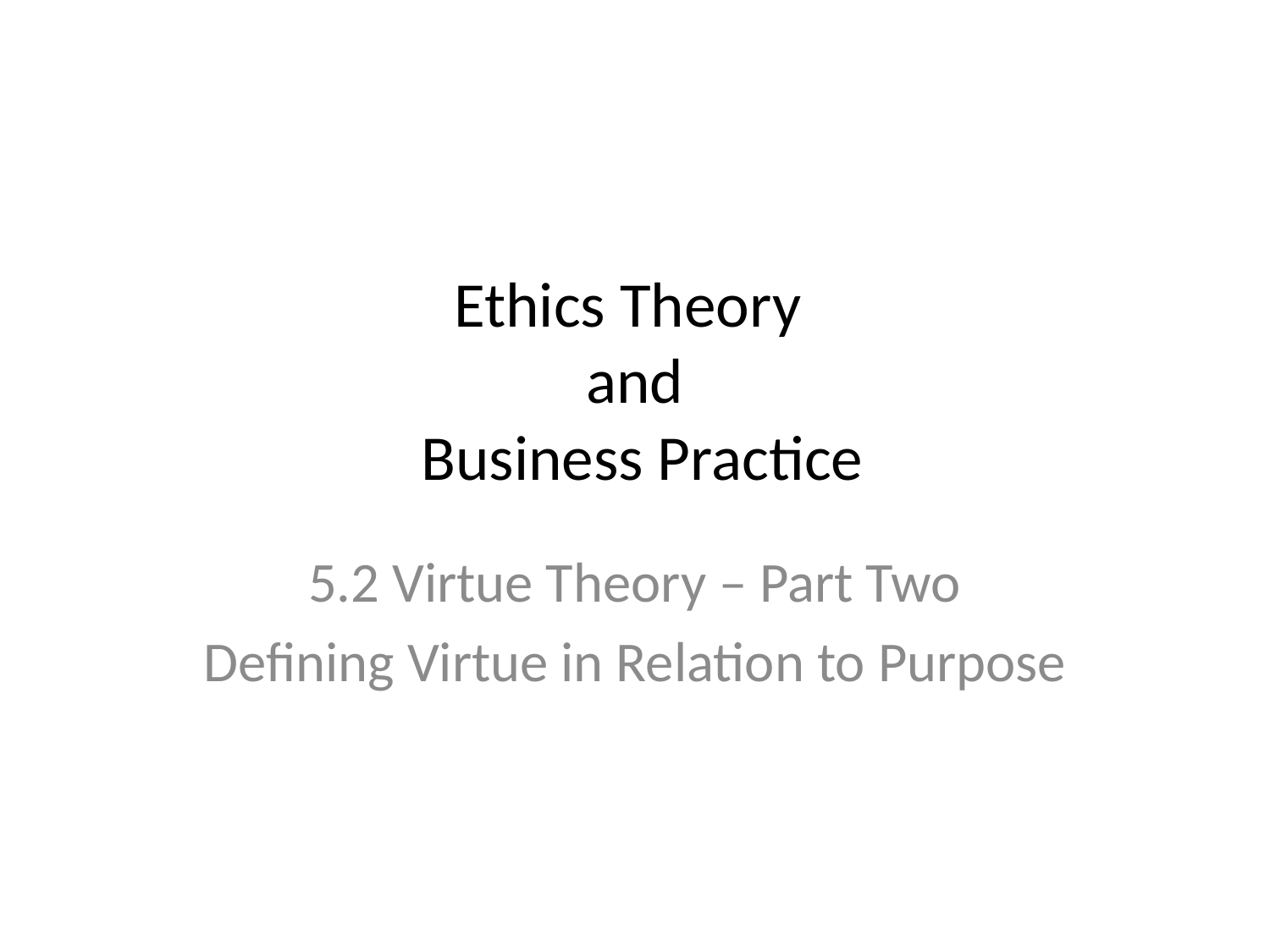

# Ethics Theory and Business Practice
5.2 Virtue Theory – Part Two
Defining Virtue in Relation to Purpose